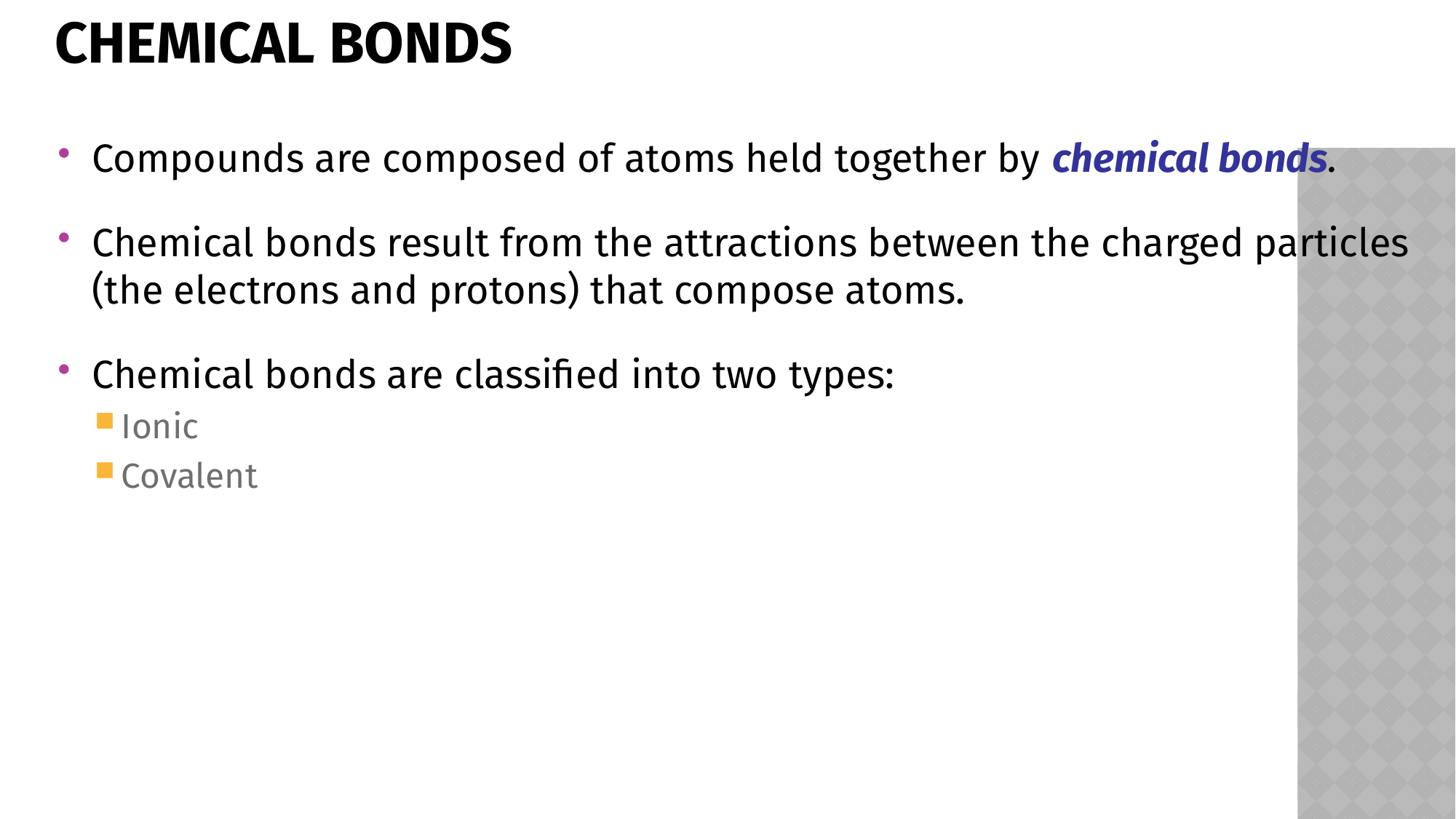

# Chemical Bonds
Compounds are composed of atoms held together by chemical bonds.

Chemical bonds result from the attractions between the charged particles (the electrons and protons) that compose atoms.

Chemical bonds are classified into two types:
Ionic
Covalent